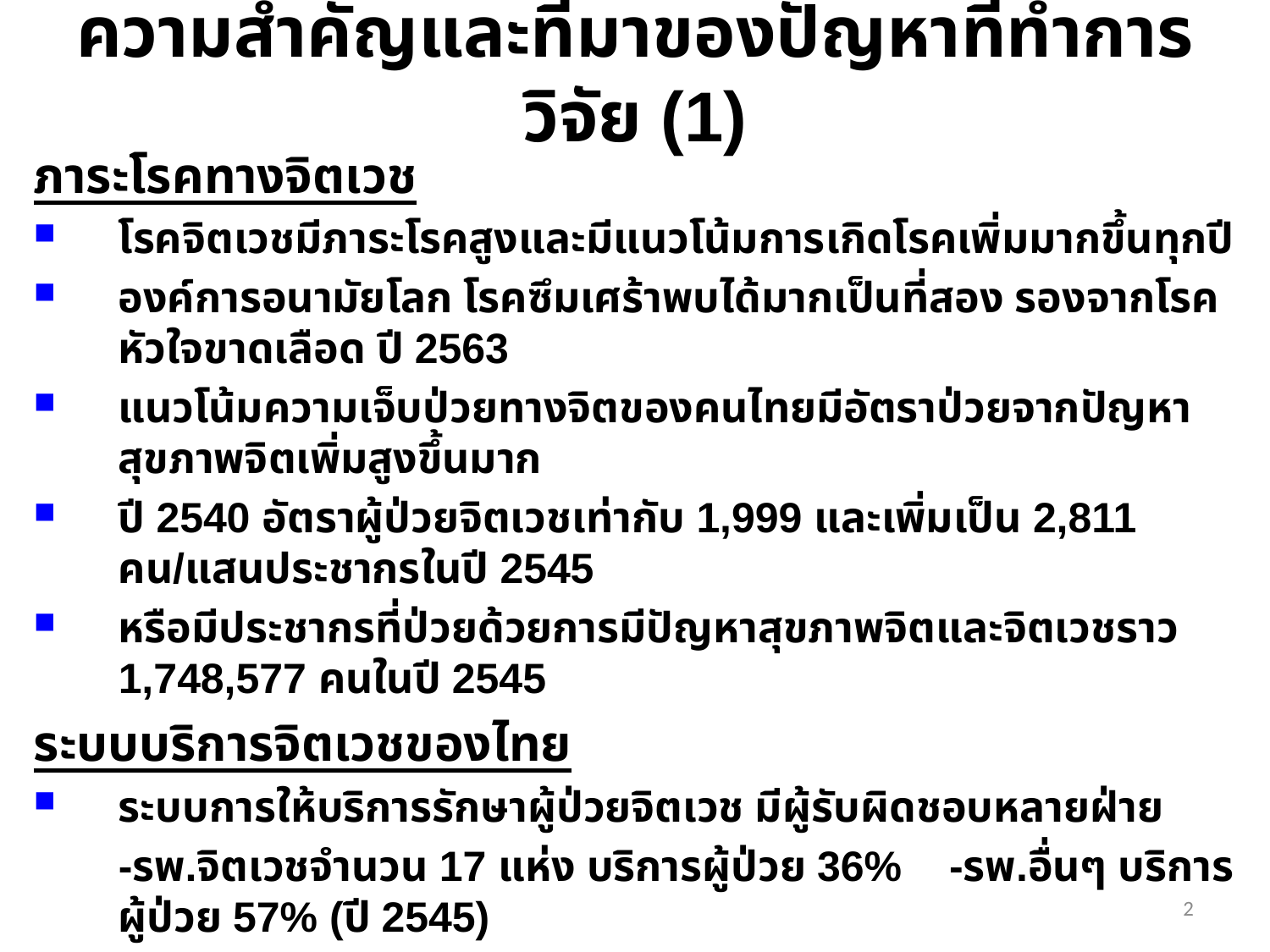

# ความสำคัญและที่มาของปัญหาที่ทำการวิจัย (1)
ภาระโรคทางจิตเวช
โรคจิตเวชมีภาระโรคสูงและมีแนวโน้มการเกิดโรคเพิ่มมากขึ้นทุกปี
องค์การอนามัยโลก โรคซึมเศร้าพบได้มากเป็นที่สอง รองจากโรคหัวใจขาดเลือด ปี 2563
แนวโน้มความเจ็บป่วยทางจิตของคนไทยมีอัตราป่วยจากปัญหาสุขภาพจิตเพิ่มสูงขึ้นมาก
ปี 2540 อัตราผู้ป่วยจิตเวชเท่ากับ 1,999 และเพิ่มเป็น 2,811 คน/แสนประชากรในปี 2545
หรือมีประชากรที่ป่วยด้วยการมีปัญหาสุขภาพจิตและจิตเวชราว 1,748,577 คนในปี 2545
ระบบบริการจิตเวชของไทย
ระบบการให้บริการรักษาผู้ป่วยจิตเวช มีผู้รับผิดชอบหลายฝ่าย
	-รพ.จิตเวชจำนวน 17 แห่ง บริการผู้ป่วย 36%    -รพ.อื่นๆ บริการผู้ป่วย 57% (ปี 2545)
มีการกระจุกตัวจิตแพทย์/รพ.จิตเวชในเมืองใหญ่ มีการใช้บริการข้ามเขตจังหวัดสูง 30%
การบริการรักษาผู้ป่วยจิตเวชไปในชุมชน สามารถเพิ่มคุณภาพการรักษาและประสิทธิภาพการให้บริการ ลดค่าใช้จ่ายที่ไม่จำเป็น ให้ความคุ้มค่าในการลงทุน และช่วยให้ผู้ป่วยดีขึ้น
2